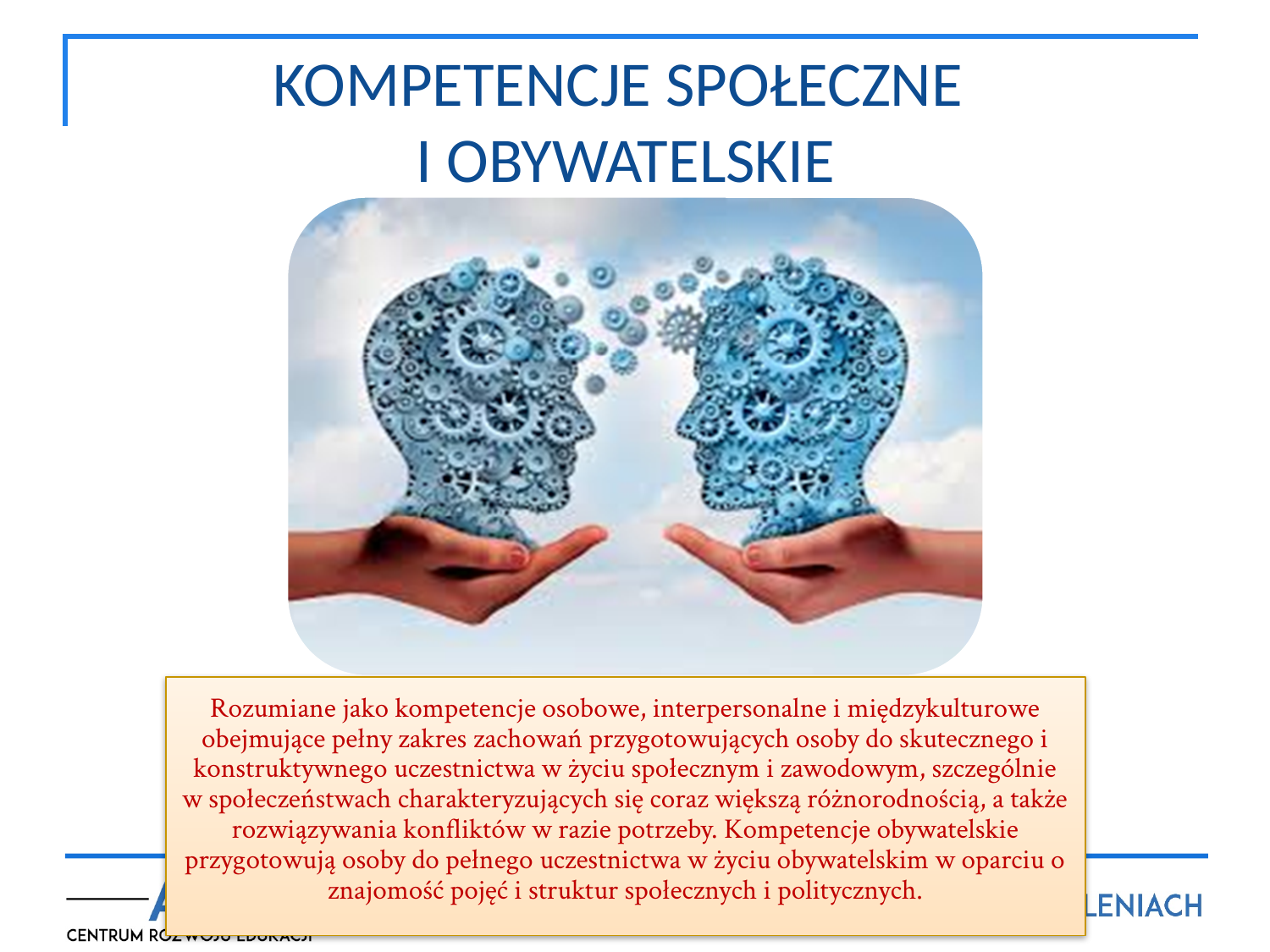

# KOMPETENCJE SPOŁECZNE I OBYWATELSKIE
Rozumiane jako kompetencje osobowe, interpersonalne i międzykulturowe obejmujące pełny zakres zachowań przygotowujących osoby do skutecznego i konstruktywnego uczestnictwa w życiu społecznym i zawodowym, szczególnie w społeczeństwach charakteryzujących się coraz większą różnorodnością, a także rozwiązywania konfliktów w razie potrzeby. Kompetencje obywatelskie przygotowują osoby do pełnego uczestnictwa w życiu obywatelskim w oparciu o znajomość pojęć i struktur społecznych i politycznych.